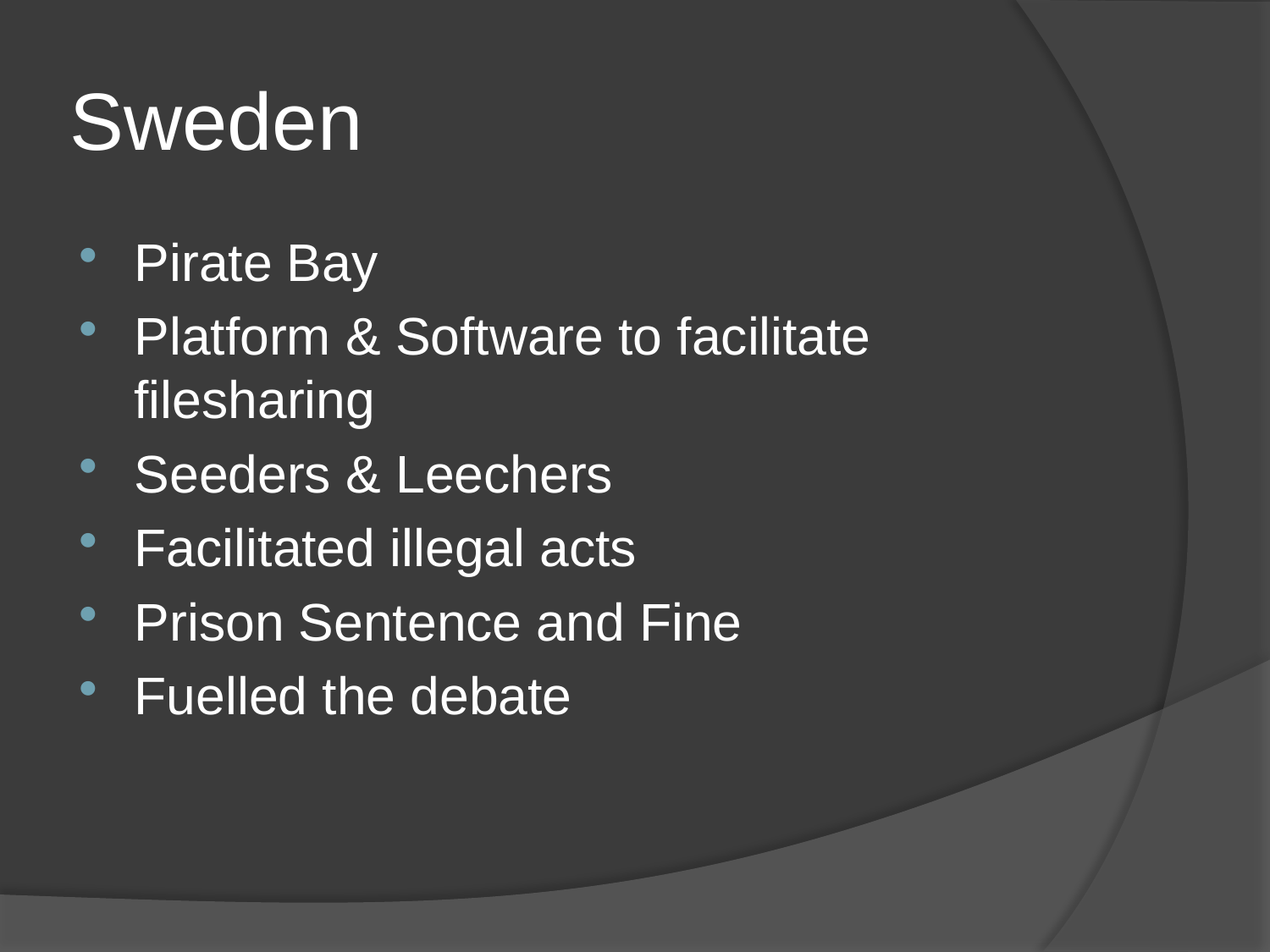

# Sweden
Pirate Bay
Platform & Software to facilitate filesharing
Seeders & Leechers
Facilitated illegal acts
Prison Sentence and Fine
Fuelled the debate